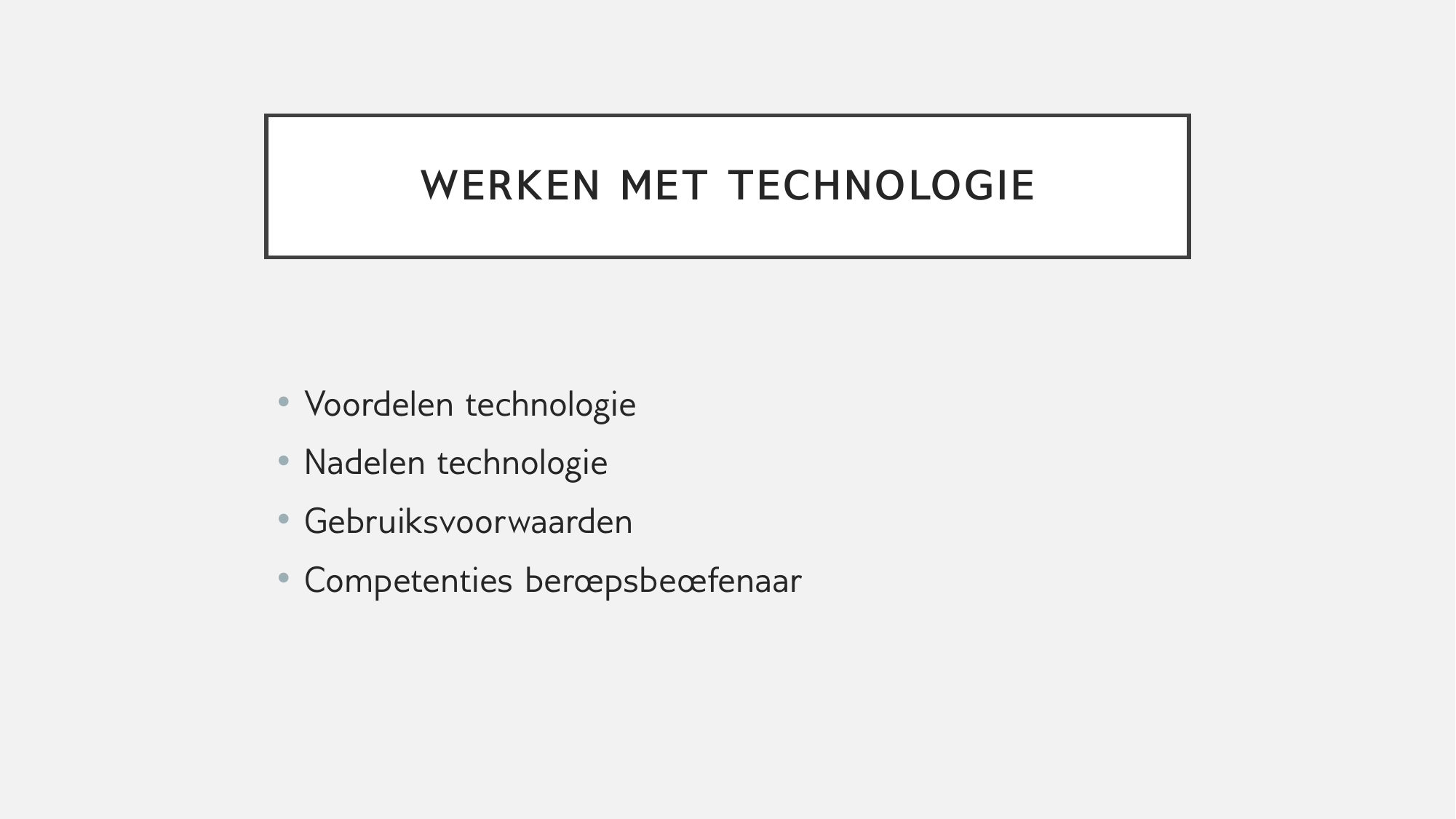

# Werken met technologie

Voordelen technologie
Nadelen technologie
Gebruiksvoorwaarden
Competenties beroepsbeoefenaar